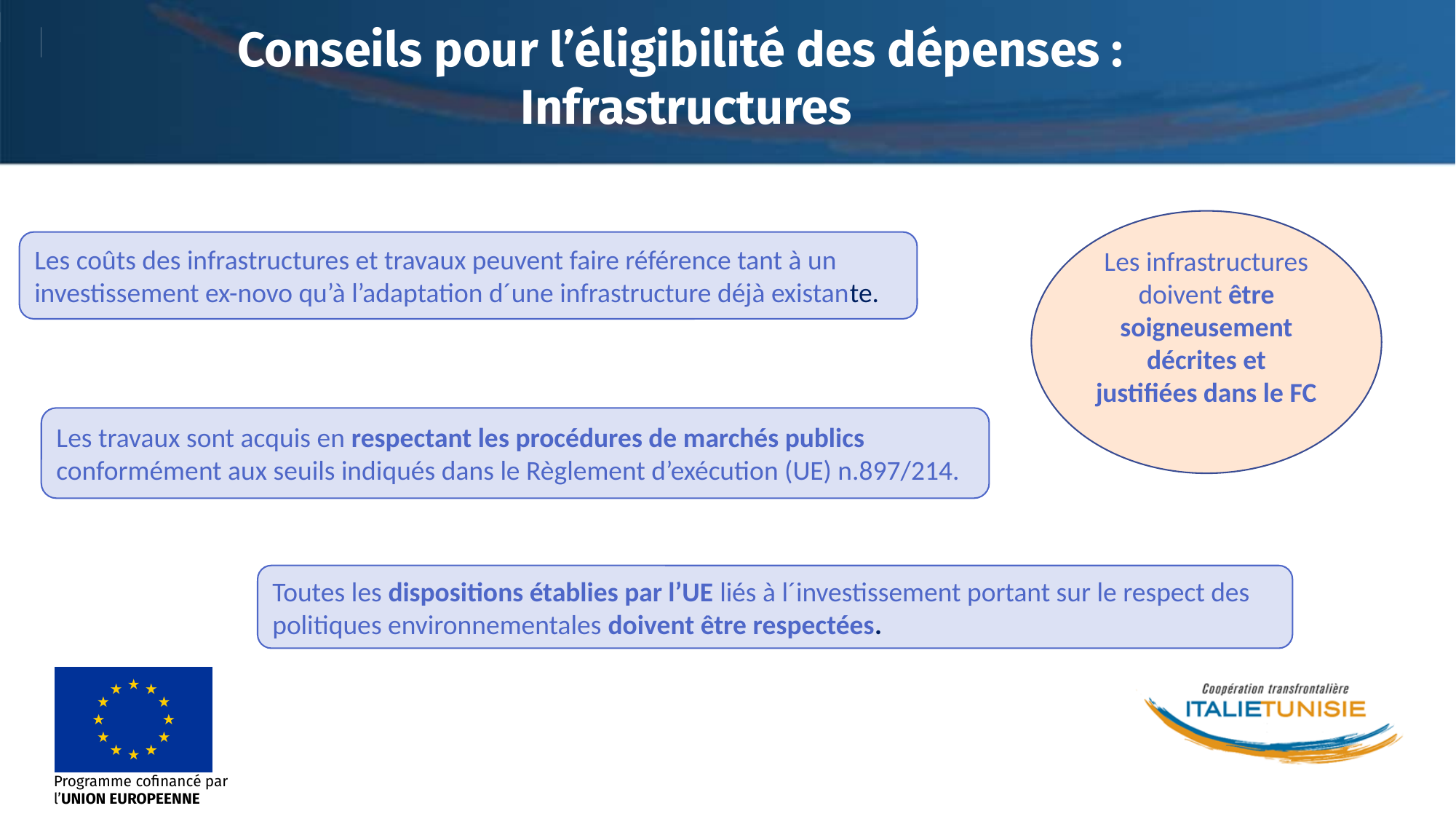

Conseils pour l’éligibilité des dépenses :
Infrastructures

Les infrastructures doivent être soigneusement décrites et justifiées dans le FC

Les coûts des infrastructures et travaux peuvent faire référence tant à un investissement ex-novo qu’à l’adaptation d´une infrastructure déjà existante.
Les travaux sont acquis en respectant les procédures de marchés publics conformément aux seuils indiqués dans le Règlement d’exécution (UE) n.897/214.
Toutes les dispositions établies par l’UE liés à l´investissement portant sur le respect des politiques environnementales doivent être respectées.